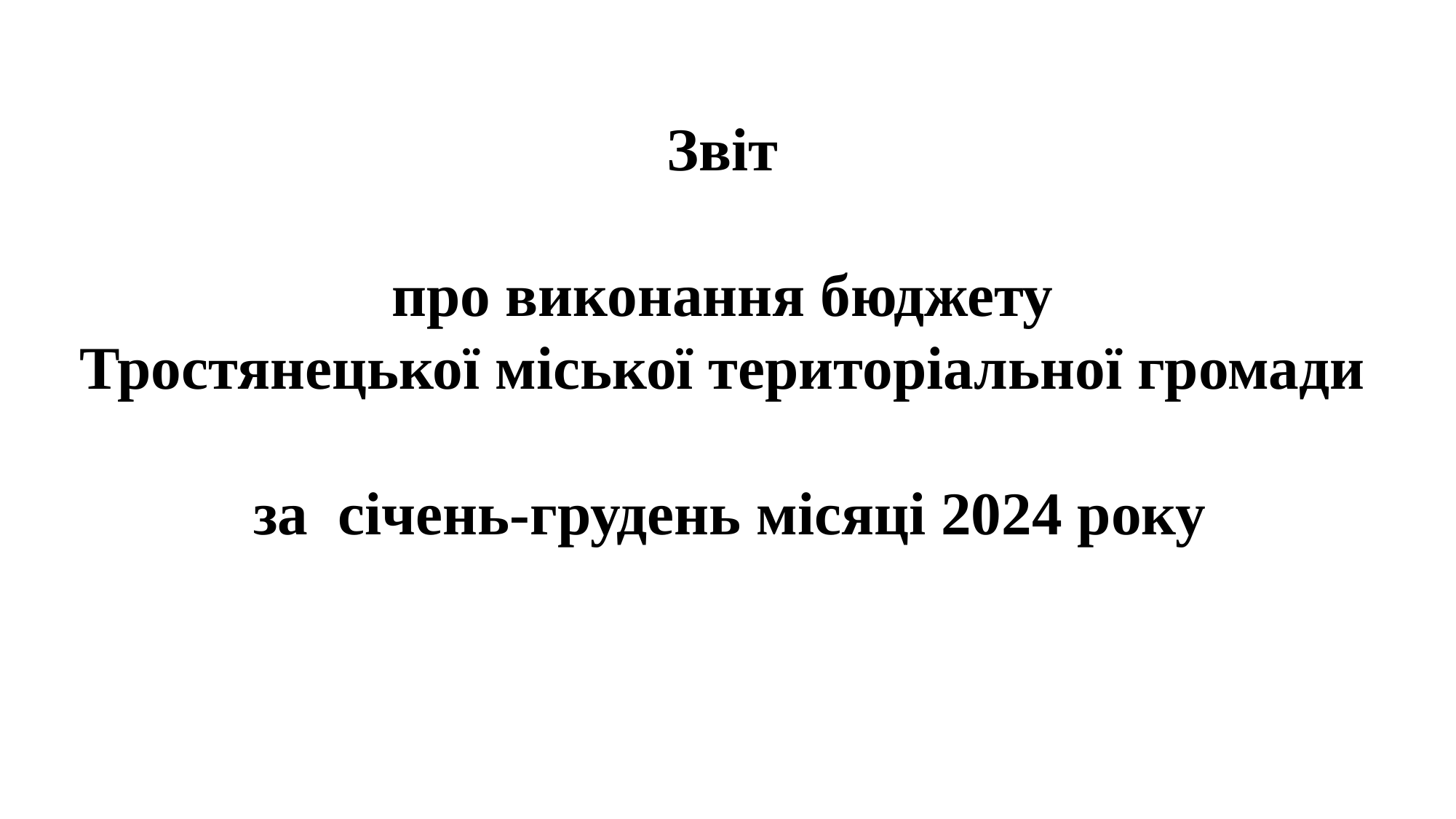

Звіт

про виконання бюджету
Тростянецької міської територіальної громади

за  січень-грудень місяці 2024 року